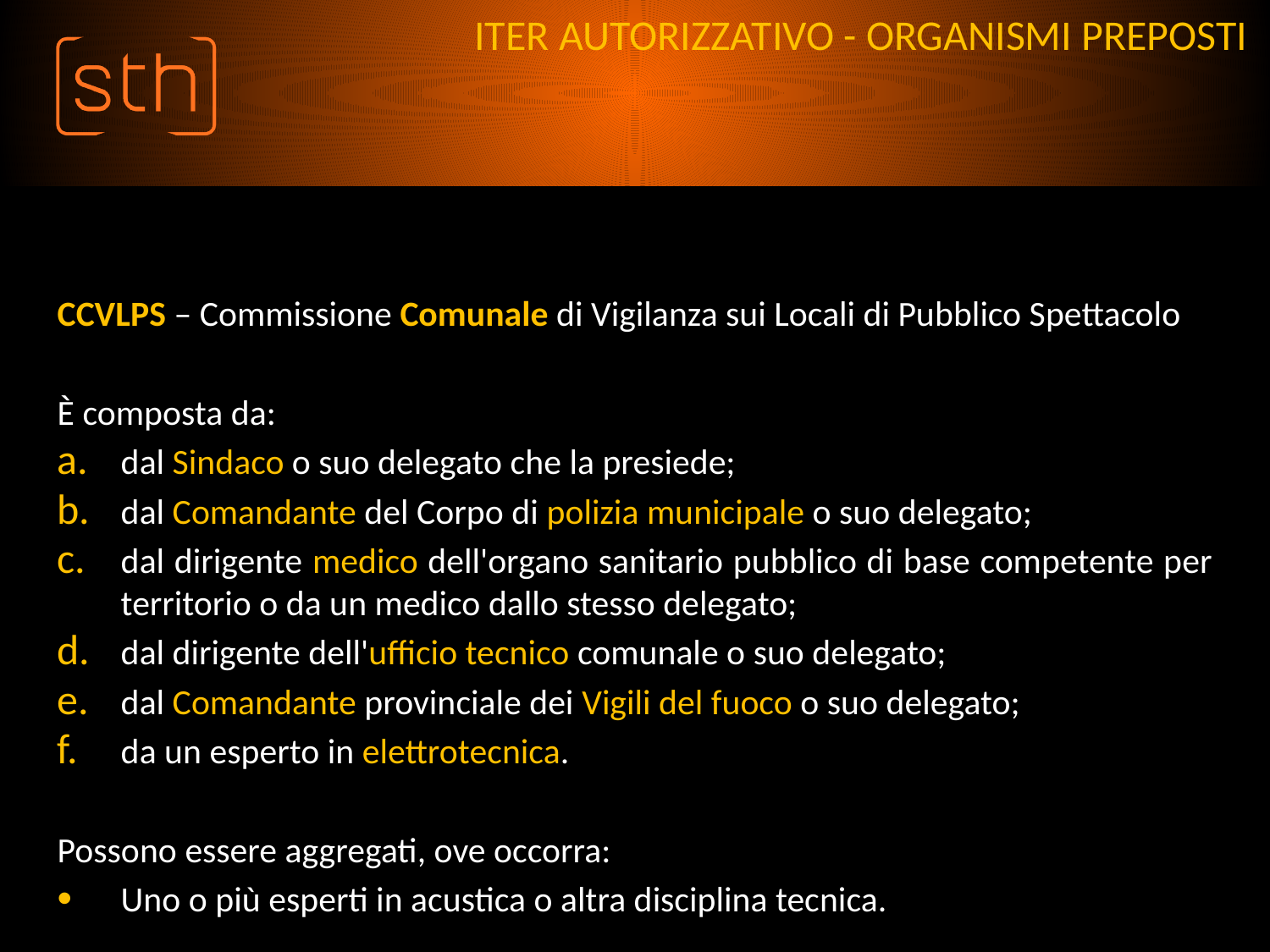

# ITER AUTORIZZATIVO - ORGANISMI PREPOSTI

CCVLPS – Commissione Comunale di Vigilanza sui Locali di Pubblico Spettacolo

È composta da:
dal Sindaco o suo delegato che la presiede;
dal Comandante del Corpo di polizia municipale o suo delegato;
dal dirigente medico dell'organo sanitario pubblico di base competente per territorio o da un medico dallo stesso delegato;
dal dirigente dell'ufficio tecnico comunale o suo delegato;
dal Comandante provinciale dei Vigili del fuoco o suo delegato;
da un esperto in elettrotecnica.

Possono essere aggregati, ove occorra:
Uno o più esperti in acustica o altra disciplina tecnica.